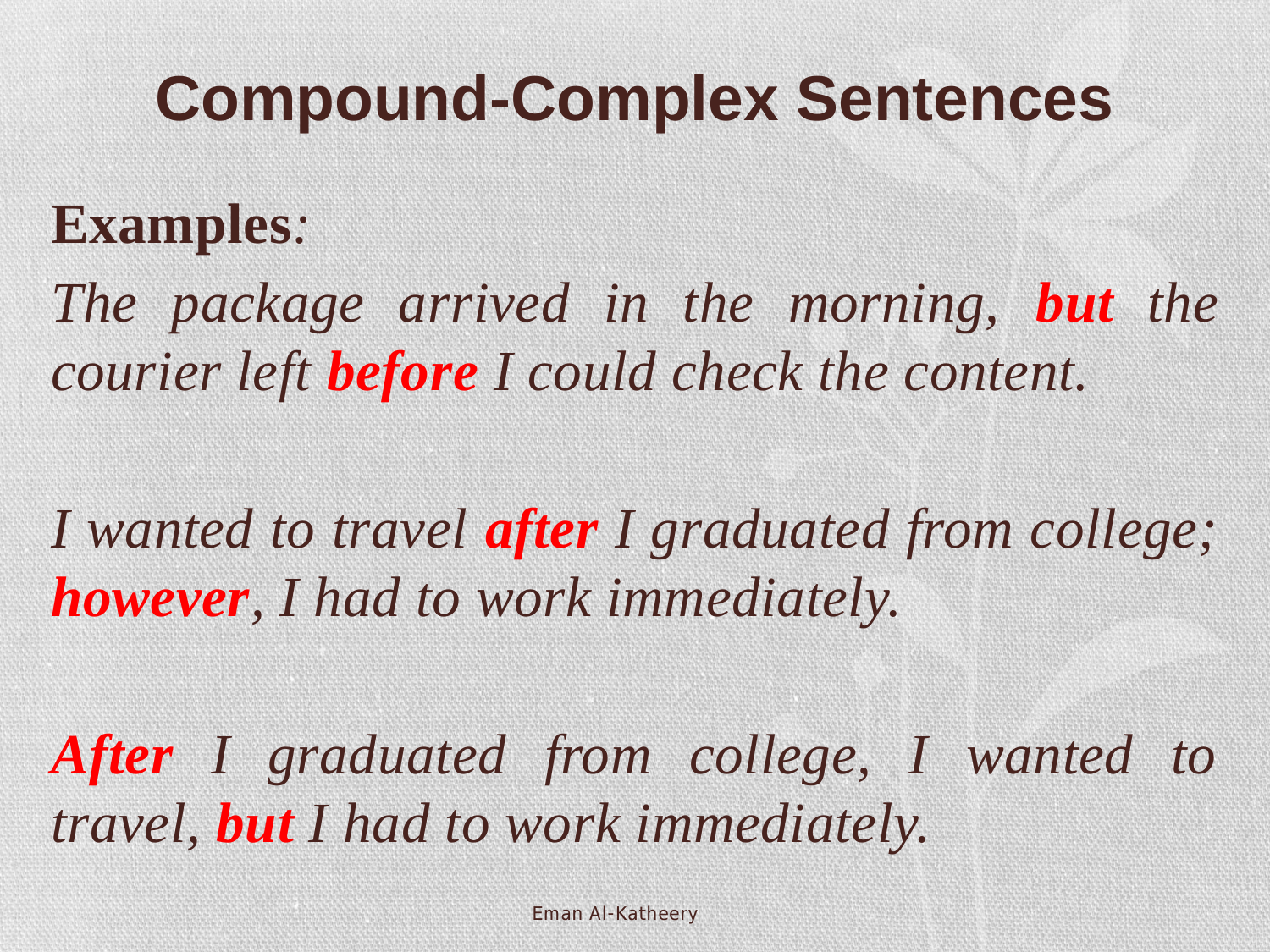

# Compound-Complex Sentences
Examples:
The package arrived in the morning, but the courier left before I could check the content.

I wanted to travel after I graduated from college; however, I had to work immediately.

After I graduated from college, I wanted to travel, but I had to work immediately.

Eman Al-Katheery